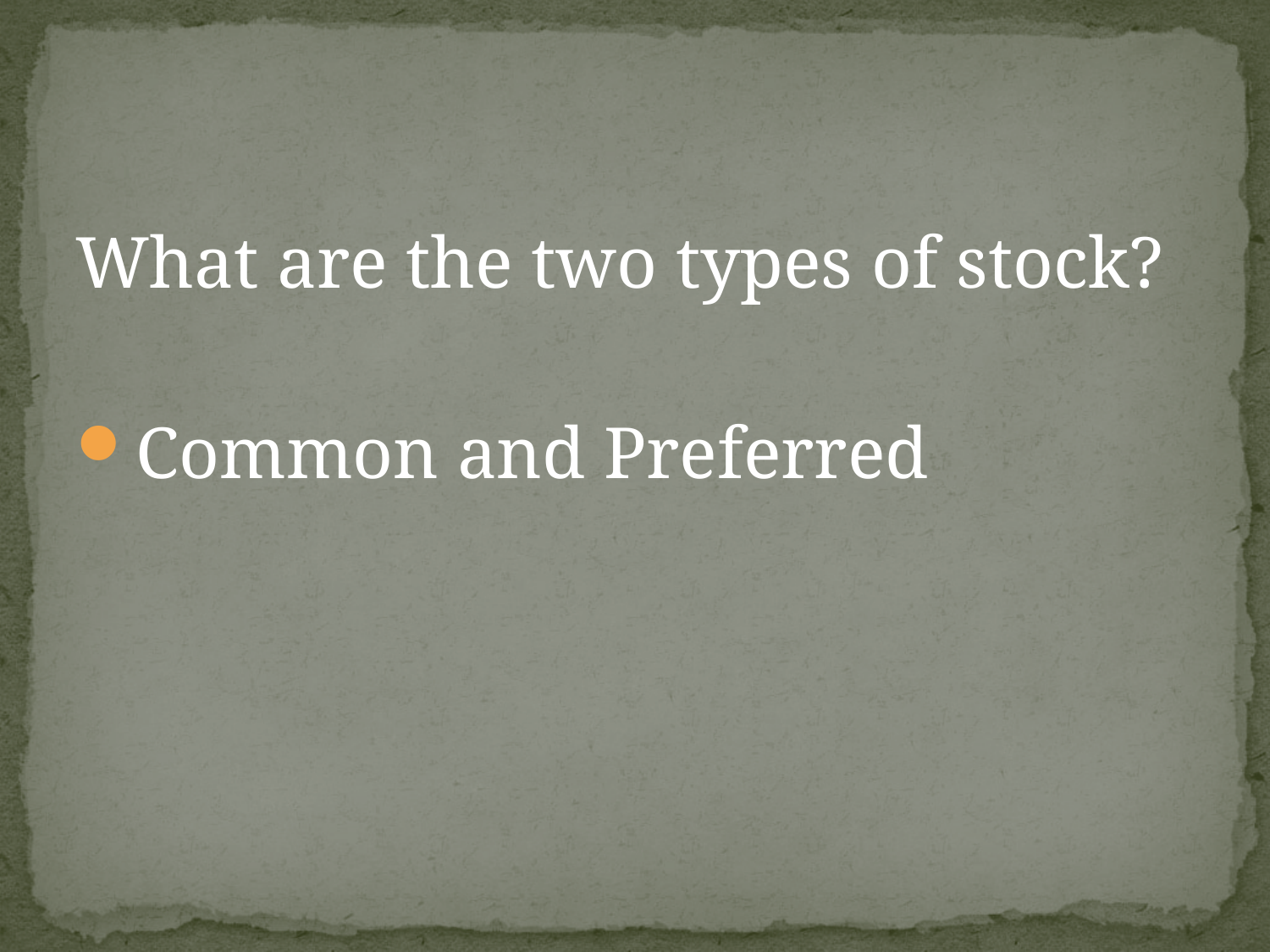

#
What are the two types of stock?

Common and Preferred